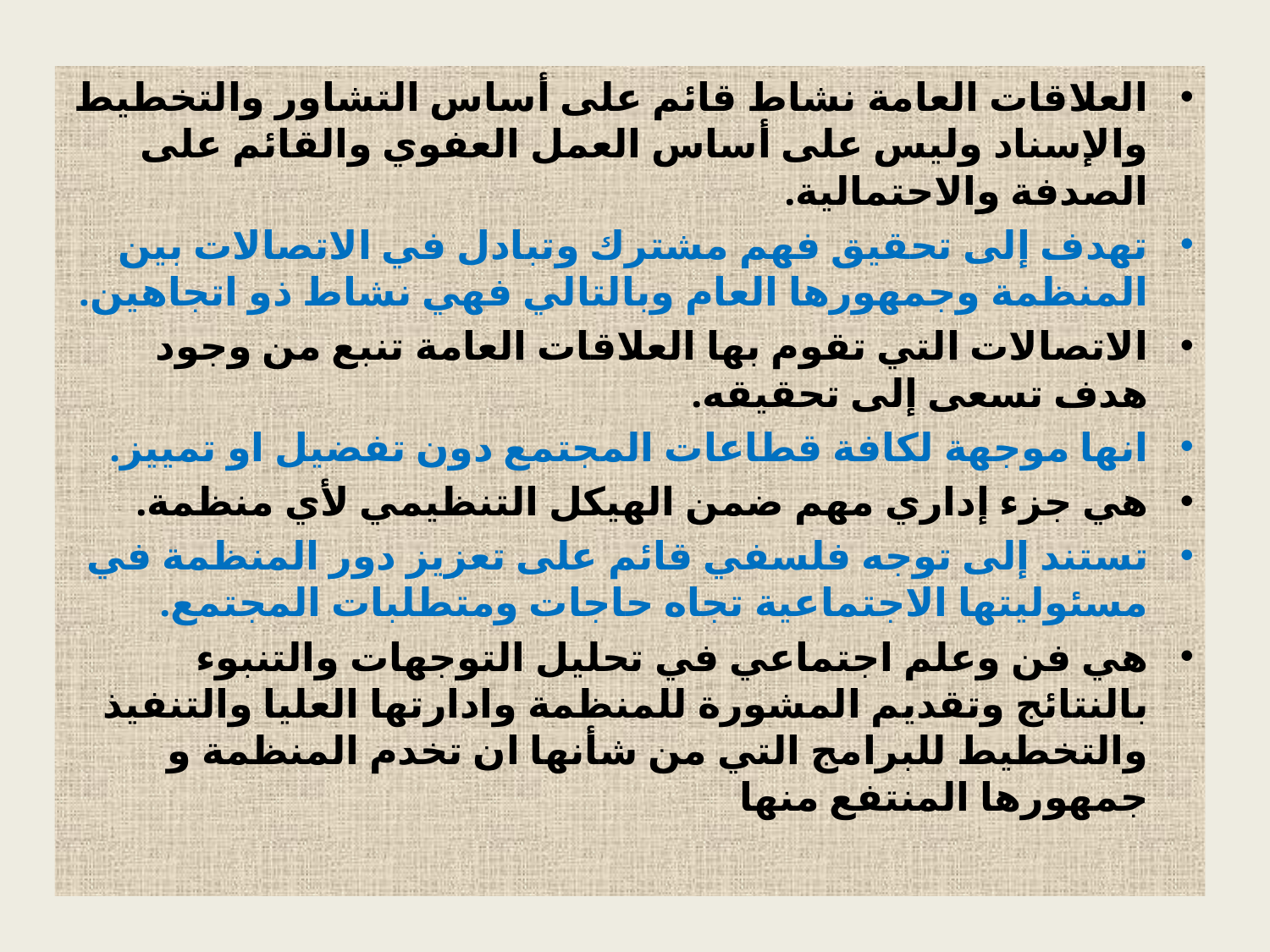

العلاقات العامة نشاط قائم على أساس التشاور والتخطيط والإسناد وليس على أساس العمل العفوي والقائم على الصدفة والاحتمالية.
تهدف إلى تحقيق فهم مشترك وتبادل في الاتصالات بين المنظمة وجمهورها العام وبالتالي فهي نشاط ذو اتجاهين.
الاتصالات التي تقوم بها العلاقات العامة تنبع من وجود هدف تسعى إلى تحقيقه.
انها موجهة لكافة قطاعات المجتمع دون تفضيل او تمييز.
هي جزء إداري مهم ضمن الهيكل التنظيمي لأي منظمة.
تستند إلى توجه فلسفي قائم على تعزيز دور المنظمة في مسئوليتها الاجتماعية تجاه حاجات ومتطلبات المجتمع.
هي فن وعلم اجتماعي في تحليل التوجهات والتنبوء بالنتائج وتقديم المشورة للمنظمة وادارتها العليا والتنفيذ والتخطيط للبرامج التي من شأنها ان تخدم المنظمة و جمهورها المنتفع منها